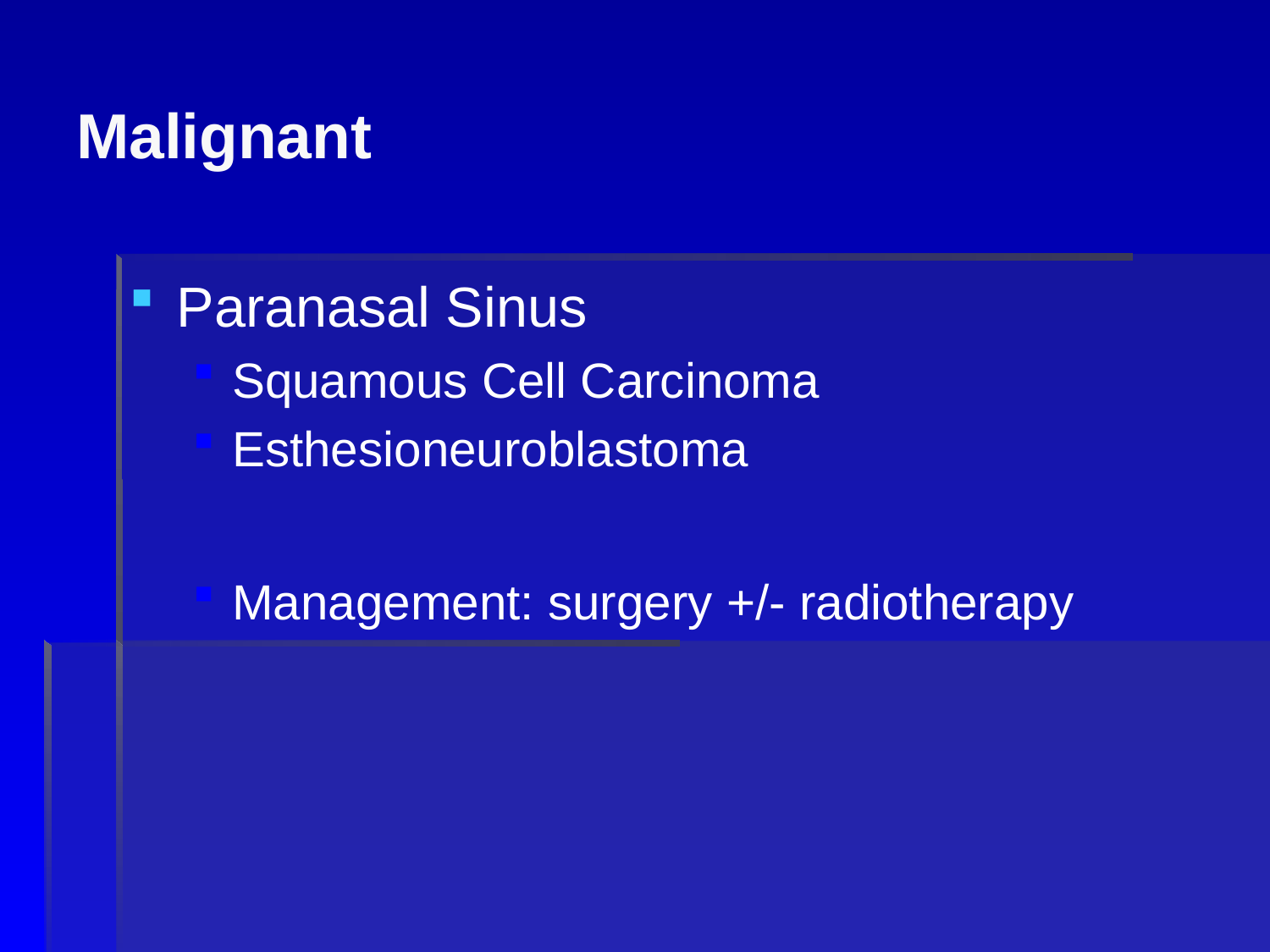

# Malignant
Paranasal Sinus
Squamous Cell Carcinoma
Esthesioneuroblastoma

Management: surgery +/- radiotherapy